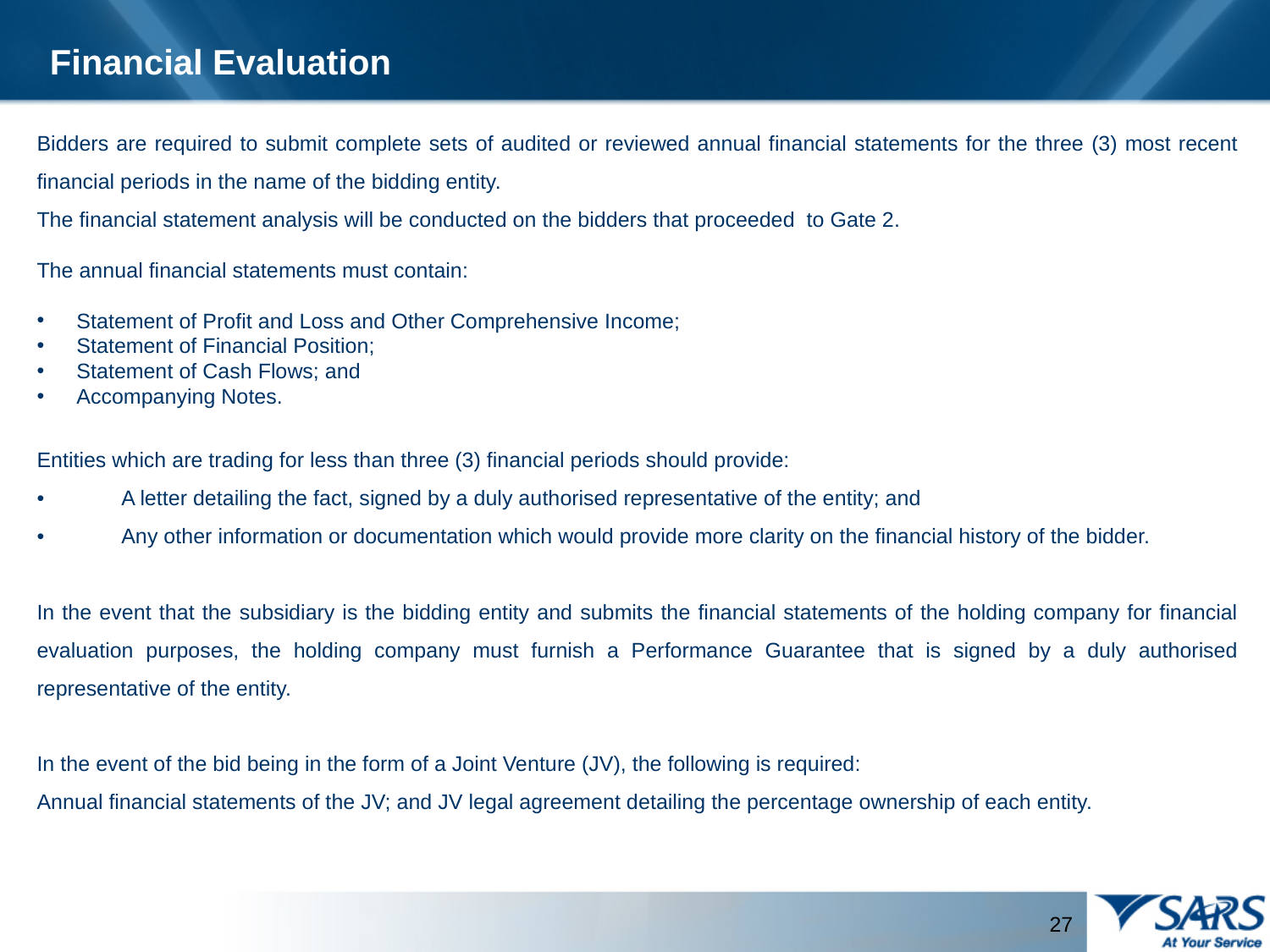

Financial Evaluation
Bidders are required to submit complete sets of audited or reviewed annual financial statements for the three (3) most recent financial periods in the name of the bidding entity.
The financial statement analysis will be conducted on the bidders that proceeded  to Gate 2.

The annual financial statements must contain:

Statement of Profit and Loss and Other Comprehensive Income;
Statement of Financial Position;
Statement of Cash Flows; and
Accompanying Notes.

Entities which are trading for less than three (3) financial periods should provide:
•             A letter detailing the fact, signed by a duly authorised representative of the entity; and
•             Any other information or documentation which would provide more clarity on the financial history of the bidder.

In the event that the subsidiary is the bidding entity and submits the financial statements of the holding company for financial evaluation purposes, the holding company must furnish a Performance Guarantee that is signed by a duly authorised representative of the entity.

In the event of the bid being in the form of a Joint Venture (JV), the following is required:
Annual financial statements of the JV; and JV legal agreement detailing the percentage ownership of each entity.

     27